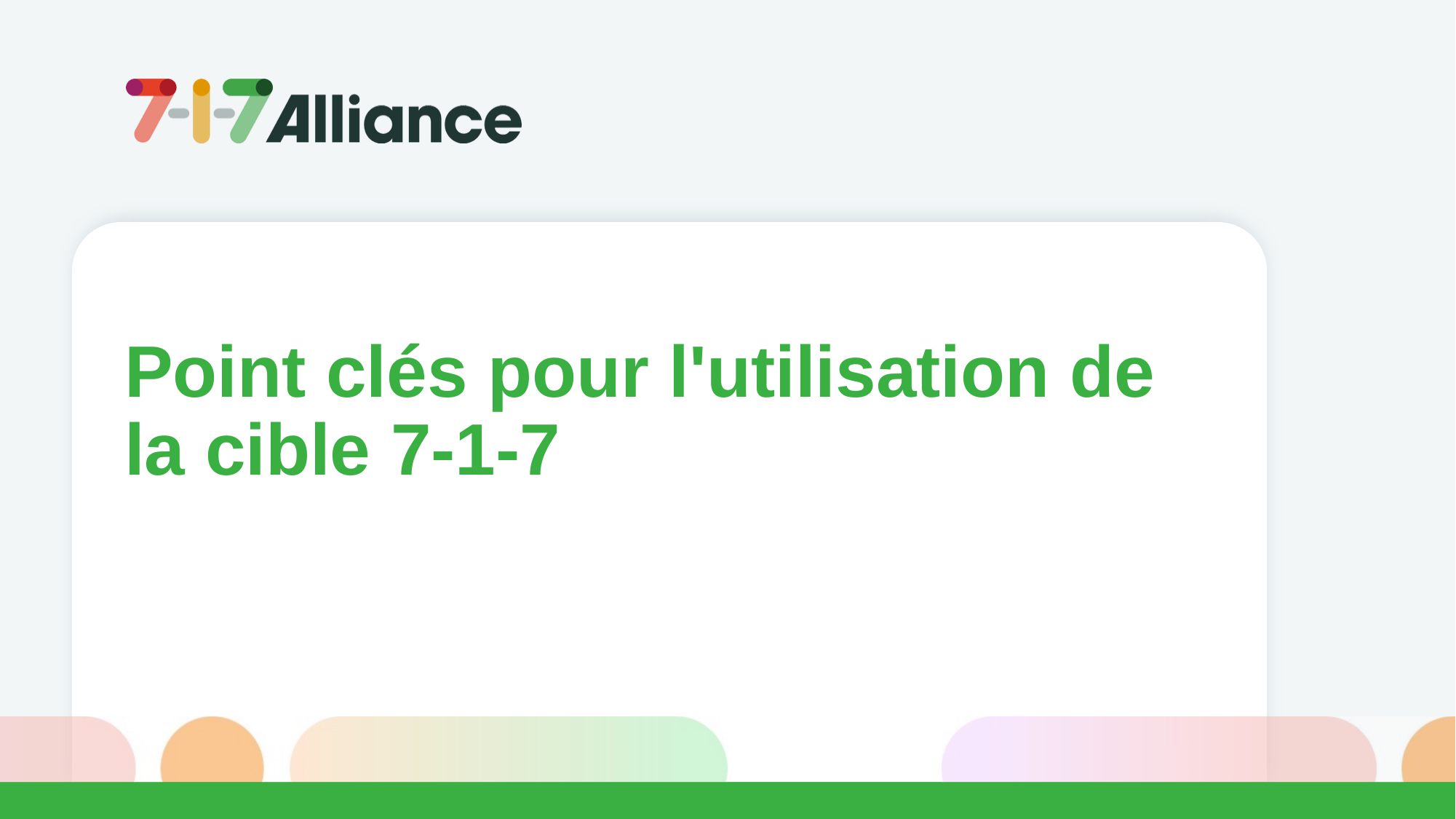

Point clés pour l'utilisation de la cible 7-1-7